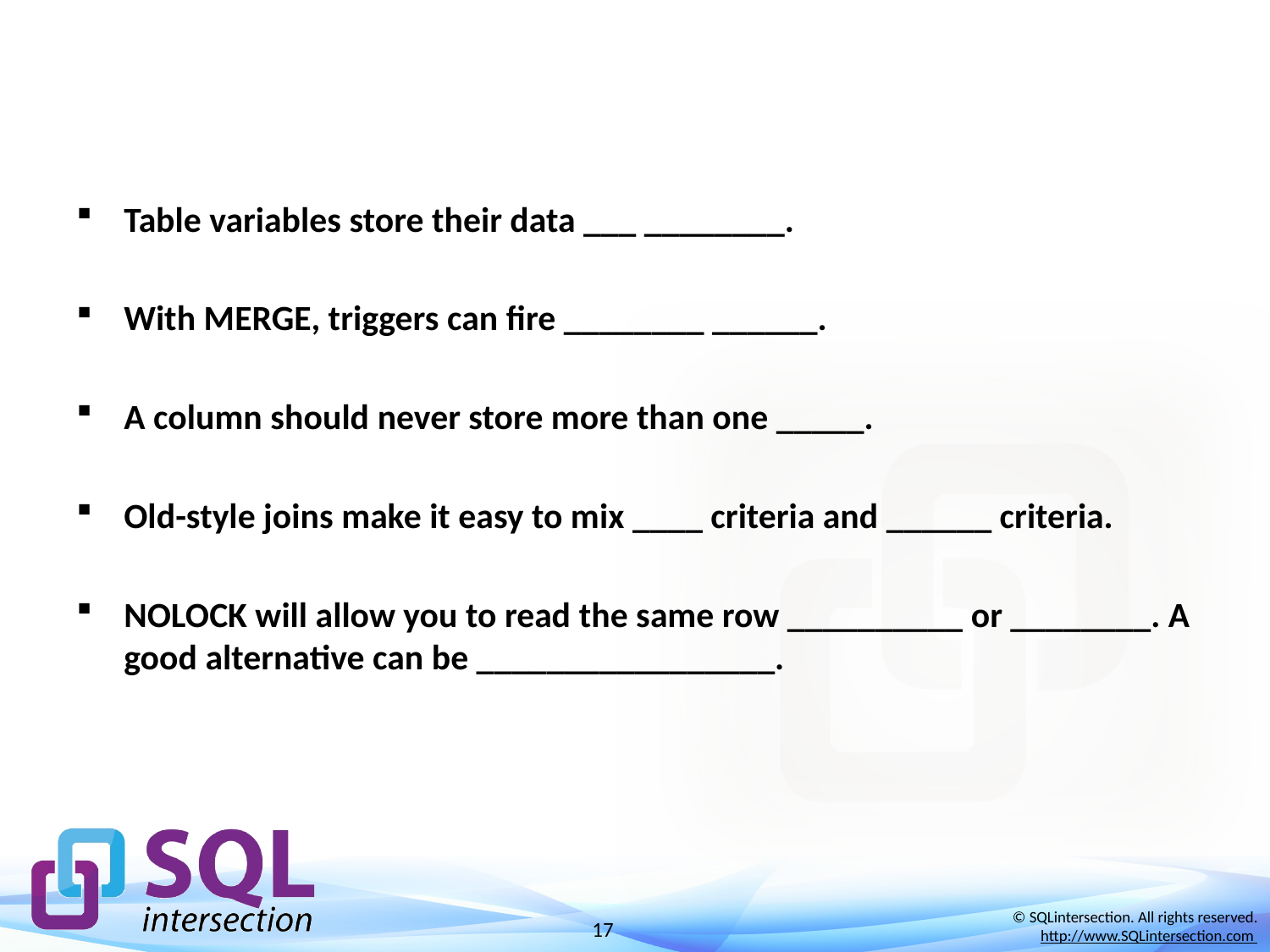

#

Table variables store their data ___ ________.

With MERGE, triggers can fire ________ ______.

A column should never store more than one _____.

Old-style joins make it easy to mix ____ criteria and ______ criteria.

NOLOCK will allow you to read the same row __________ or ________. A good alternative can be _________________.